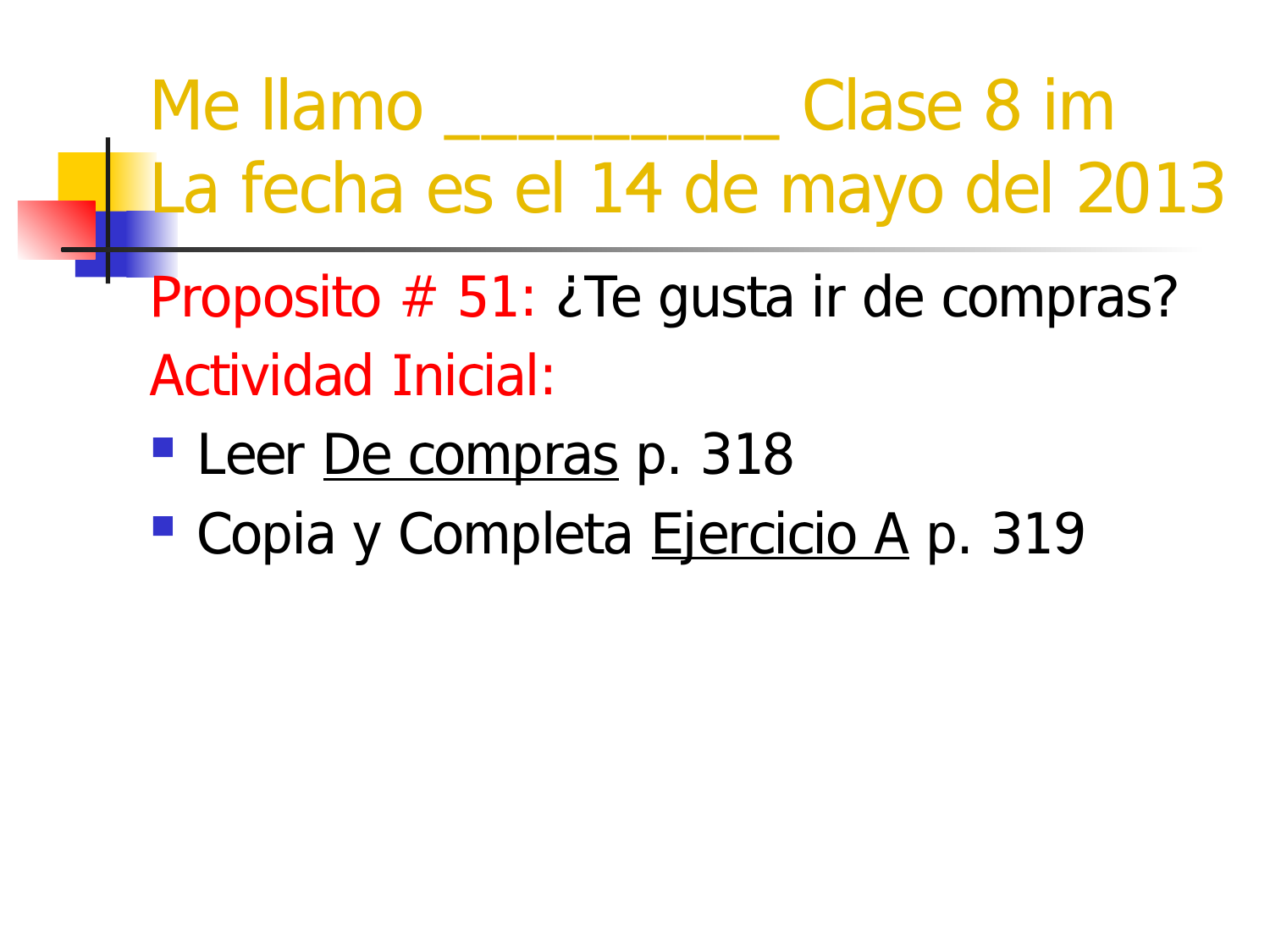

# Me llamo _________ Clase 8 im La fecha es el 14 de mayo del 2013
Proposito # 51: ¿Te gusta ir de compras?
Actividad Inicial:
Leer De compras p. 318
Copia y Completa Ejercicio A p. 319